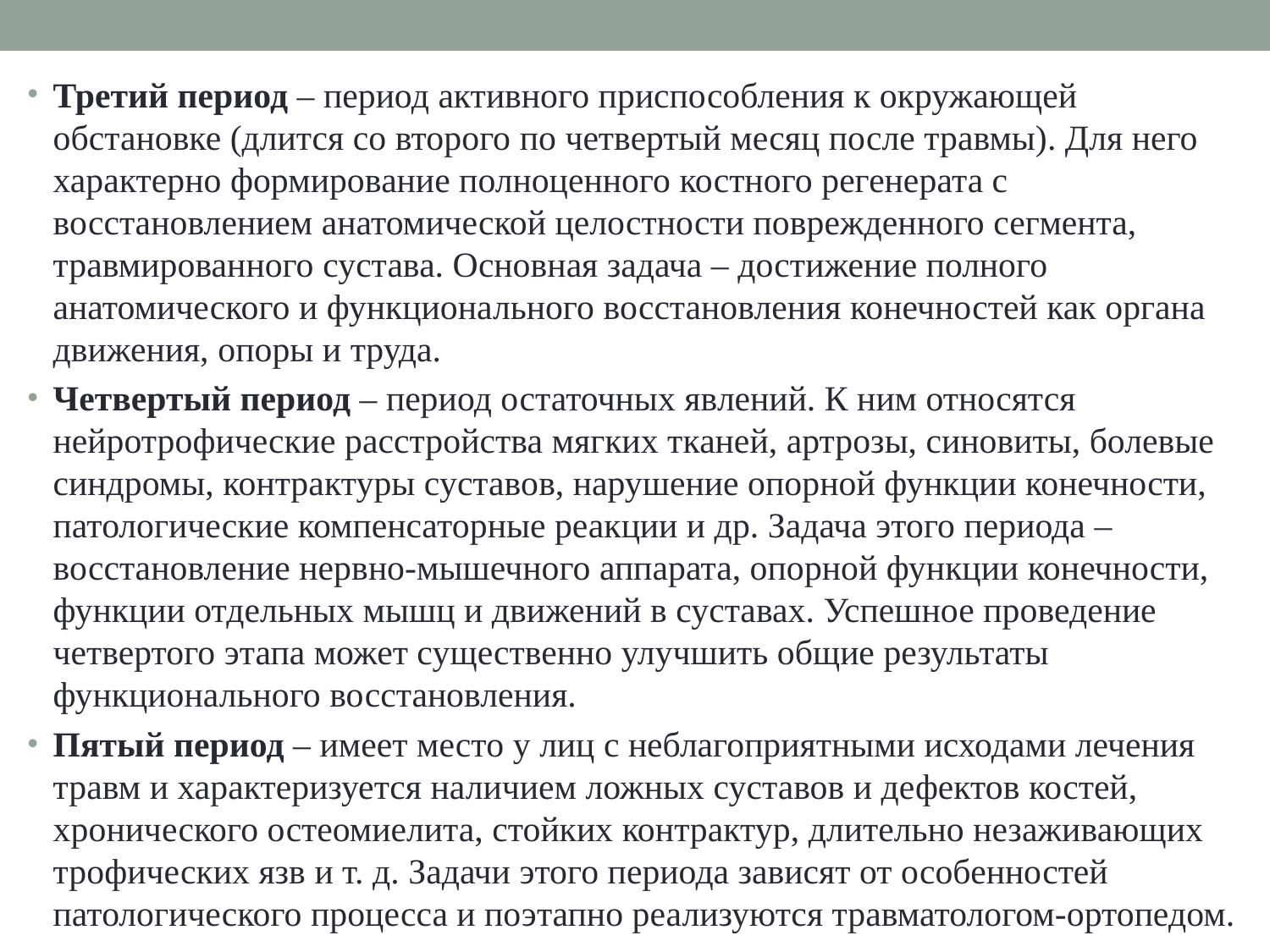

Третий период – период активного приспособления к окружающей обстановке (длится со второго по четвертый месяц после травмы). Для него характерно формирование полноценного костного регенерата с восстановлением анатомической целостности поврежденного сегмента, травмированного сустава. Основная задача – достижение полного анатомического и функционального восстановления конечностей как органа движения, опоры и труда.
Четвертый период – период остаточных явлений. К ним относятся нейротрофические расстройства мягких тканей, артрозы, синовиты, болевые синдромы, контрактуры суставов, нарушение опорной функции конечности, патологические компенсаторные реакции и др. Задача этого периода – восстановление нервно-мышечного аппарата, опорной функции конечности, функции отдельных мышц и движений в суставах. Успешное проведение четвертого этапа может существенно улучшить общие результаты функционального восстановления.
Пятый период – имеет место у лиц с неблагоприятными исходами лечения травм и характеризуется наличием ложных суставов и дефектов костей, хронического остеомиелита, стойких контрактур, длительно незаживающих трофических язв и т. д. Задачи этого периода зависят от особенностей патологического процесса и поэтапно реализуются травматологом-ортопедом.